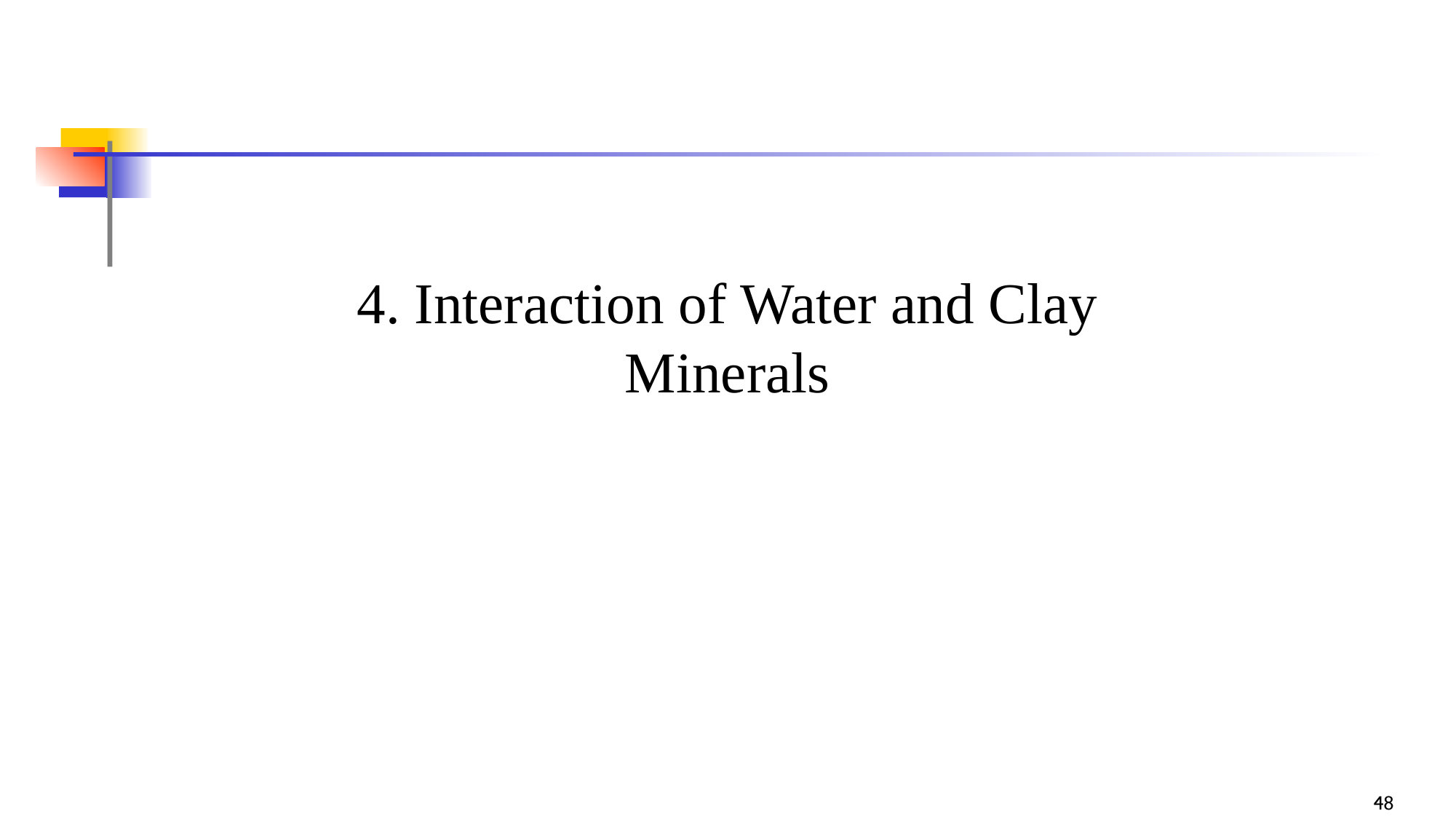

48
# 4. Interaction of Water and Clay Minerals